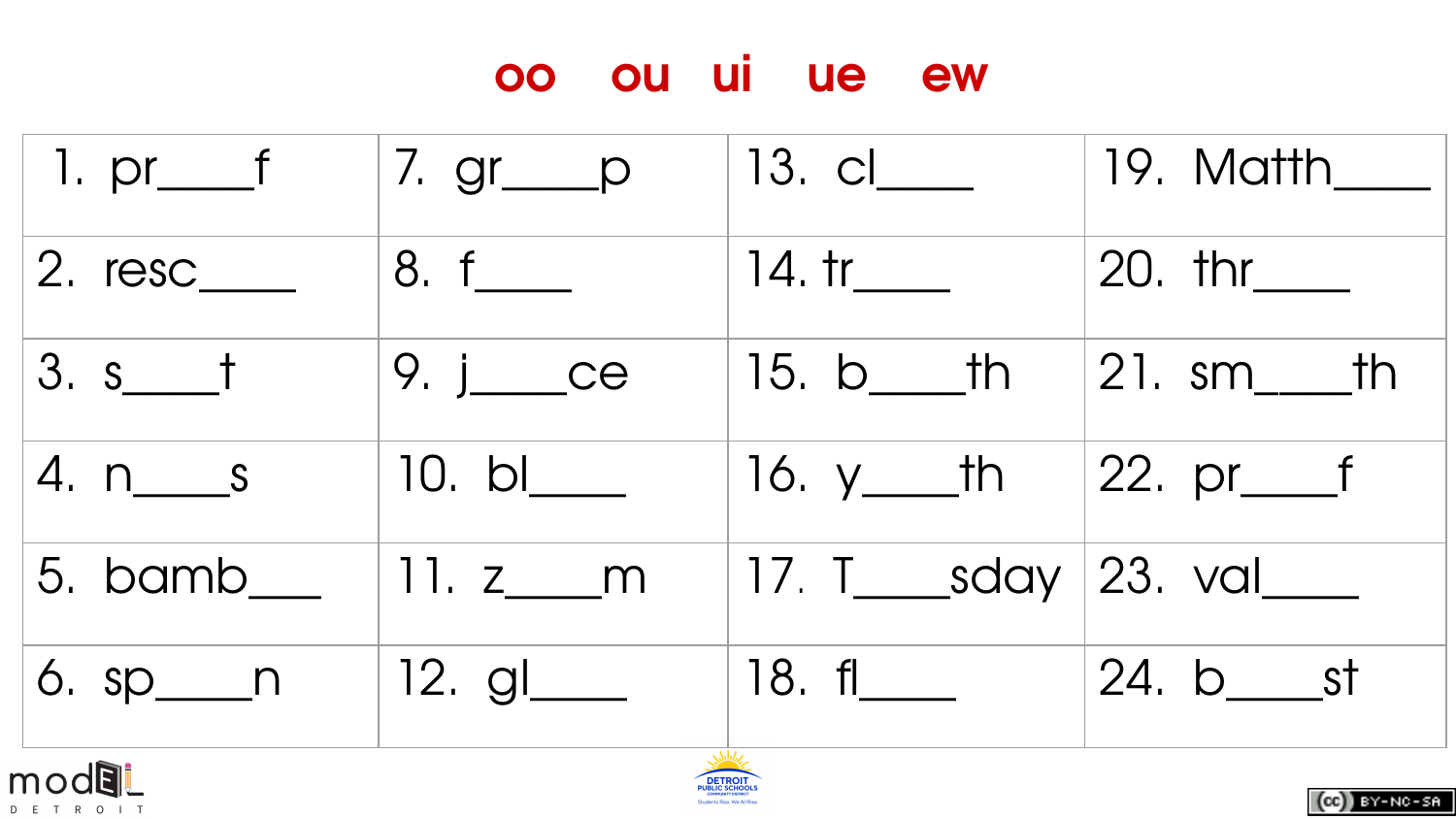

oo    ou   ui    ue    ew
| pr\_\_\_\_f | 7. gr\_\_\_\_p | 13. cl\_\_\_\_ | 19. Matth\_\_\_\_ |
| --- | --- | --- | --- |
| 2. resc\_\_\_\_ | 8. f\_\_\_\_ | 14. tr\_\_\_\_ | 20. thr\_\_\_\_ |
| 3. s\_\_\_\_t | 9. j\_\_\_\_ce | 15. b\_\_\_\_th | 21. sm\_\_\_\_th |
| 4. n\_\_\_\_s | 10. bl\_\_\_\_ | 16. y\_\_\_\_th | 22. pr\_\_\_\_f |
| 5. bamb\_\_\_ | 11. z\_\_\_\_m | 17. T\_\_\_\_sday | 23. val\_\_\_\_ |
| 6. sp\_\_\_\_n | 12. gl\_\_\_\_ | 18. fl\_\_\_\_ | 24. b\_\_\_\_st |